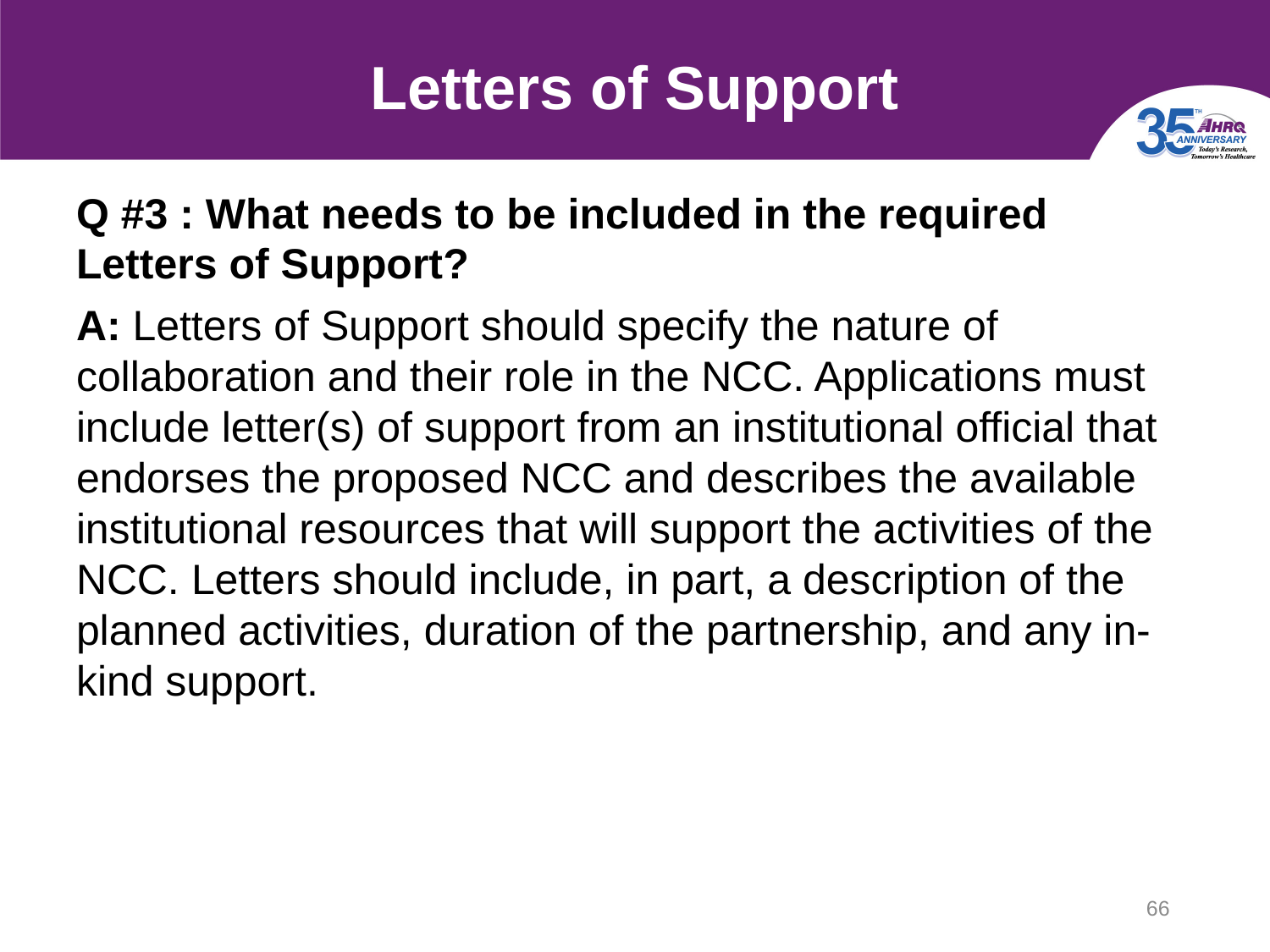

# Letters of Support
Q #3 : What needs to be included in the required Letters of Support?
A: Letters of Support should specify the nature of collaboration and their role in the NCC. Applications must include letter(s) of support from an institutional official that endorses the proposed NCC and describes the available institutional resources that will support the activities of the NCC. Letters should include, in part, a description of the planned activities, duration of the partnership, and any in-kind support.

66